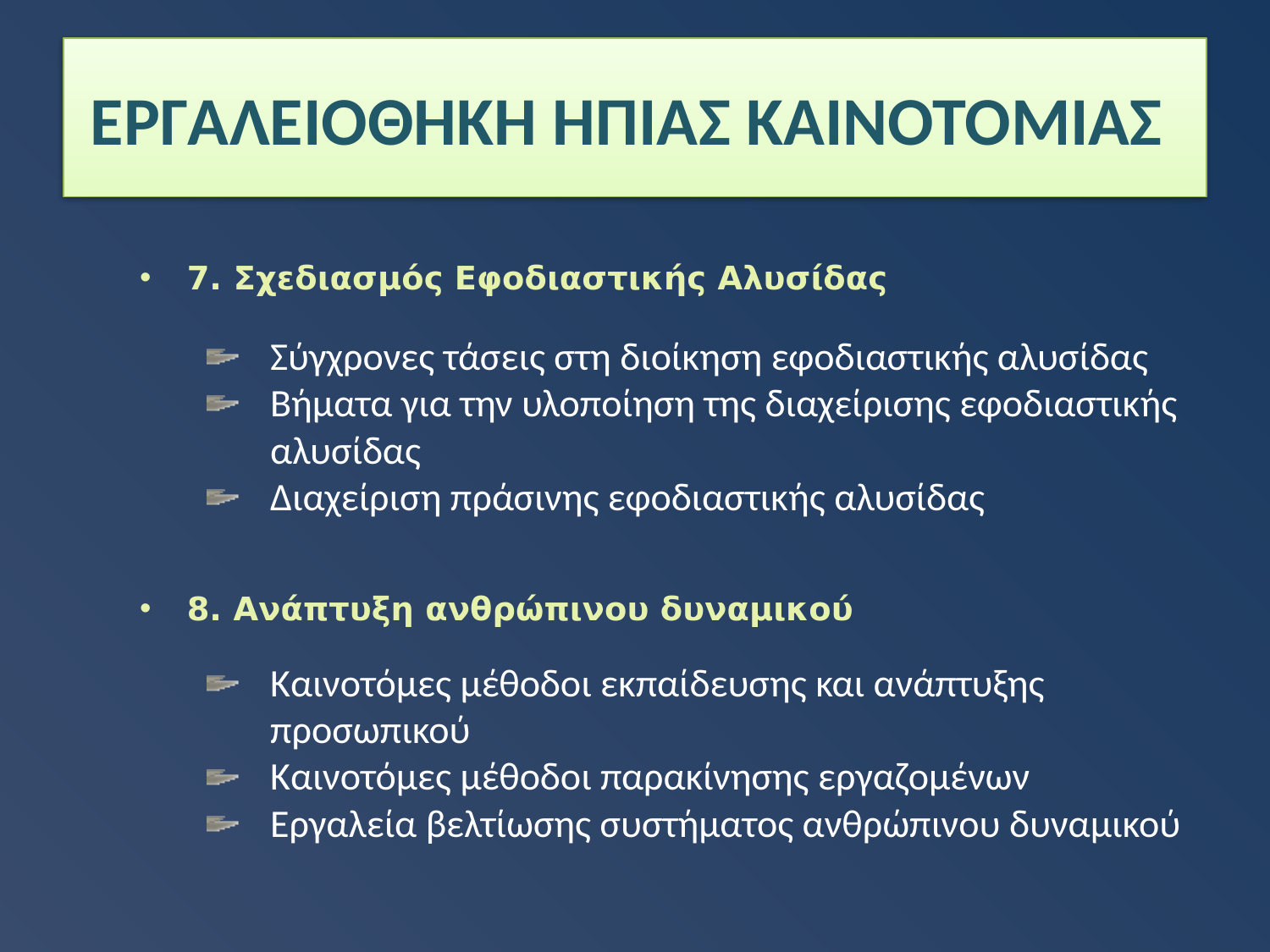

# ΕΡΓΑΛΕΙΟΘΗΚΗ ΗΠΙΑΣ ΚΑΙΝΟΤΟΜΙΑΣ
7. Σχεδιασμός Εφοδιαστικής Αλυσίδας

Σύγχρονες τάσεις στη διοίκηση εφοδιαστικής αλυσίδας
Βήματα για την υλοποίηση της διαχείρισης εφοδιαστικής αλυσίδας
Διαχείριση πράσινης εφοδιαστικής αλυσίδας

8. Ανάπτυξη ανθρώπινου δυναμικού

Καινοτόμες μέθοδοι εκπαίδευσης και ανάπτυξης προσωπικού
Καινοτόμες μέθοδοι παρακίνησης εργαζομένων
Εργαλεία βελτίωσης συστήματος ανθρώπινου δυναμικού